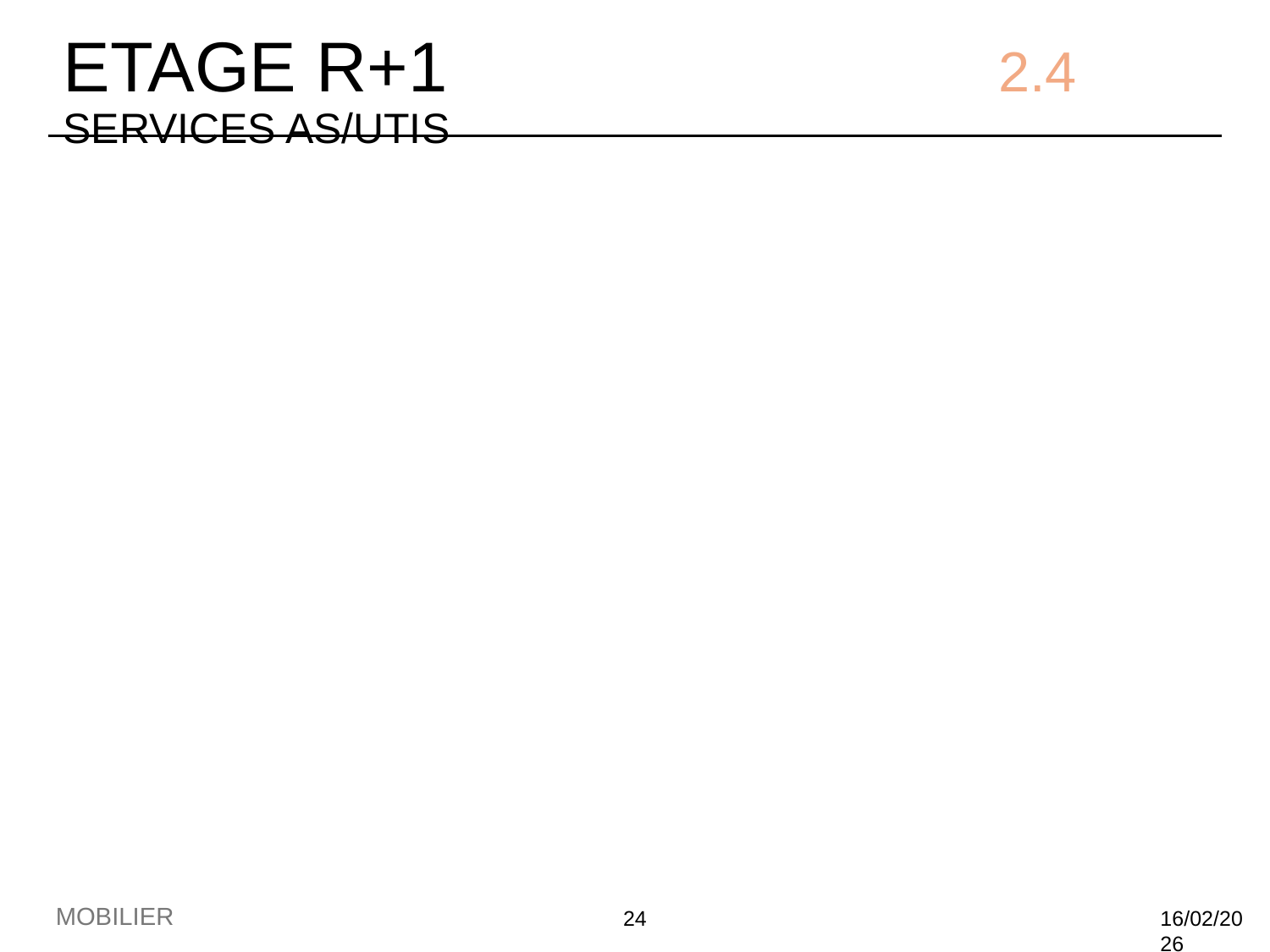

# ETAGE R+1                            2.4 SERVICES AS/UTIS
MOBILIER